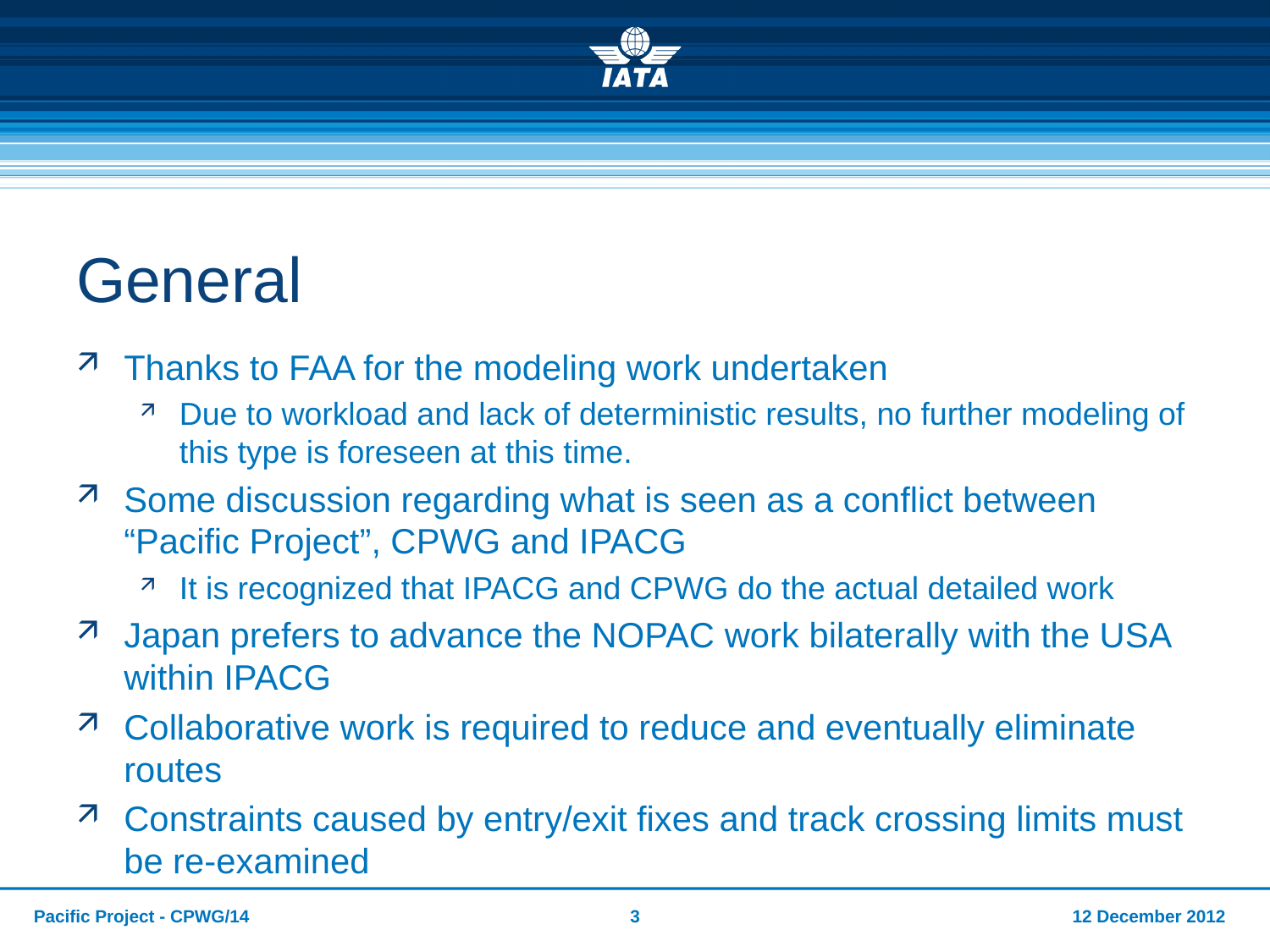

# General
Thanks to FAA for the modeling work undertaken
Due to workload and lack of deterministic results, no further modeling of this type is foreseen at this time.
Some discussion regarding what is seen as a conflict between “Pacific Project”, CPWG and IPACG
It is recognized that IPACG and CPWG do the actual detailed work
Japan prefers to advance the NOPAC work bilaterally with the USA within IPACG
Collaborative work is required to reduce and eventually eliminate routes
Constraints caused by entry/exit fixes and track crossing limits must be re-examined
Pacific Project - CPWG/14
3
12 December 2012